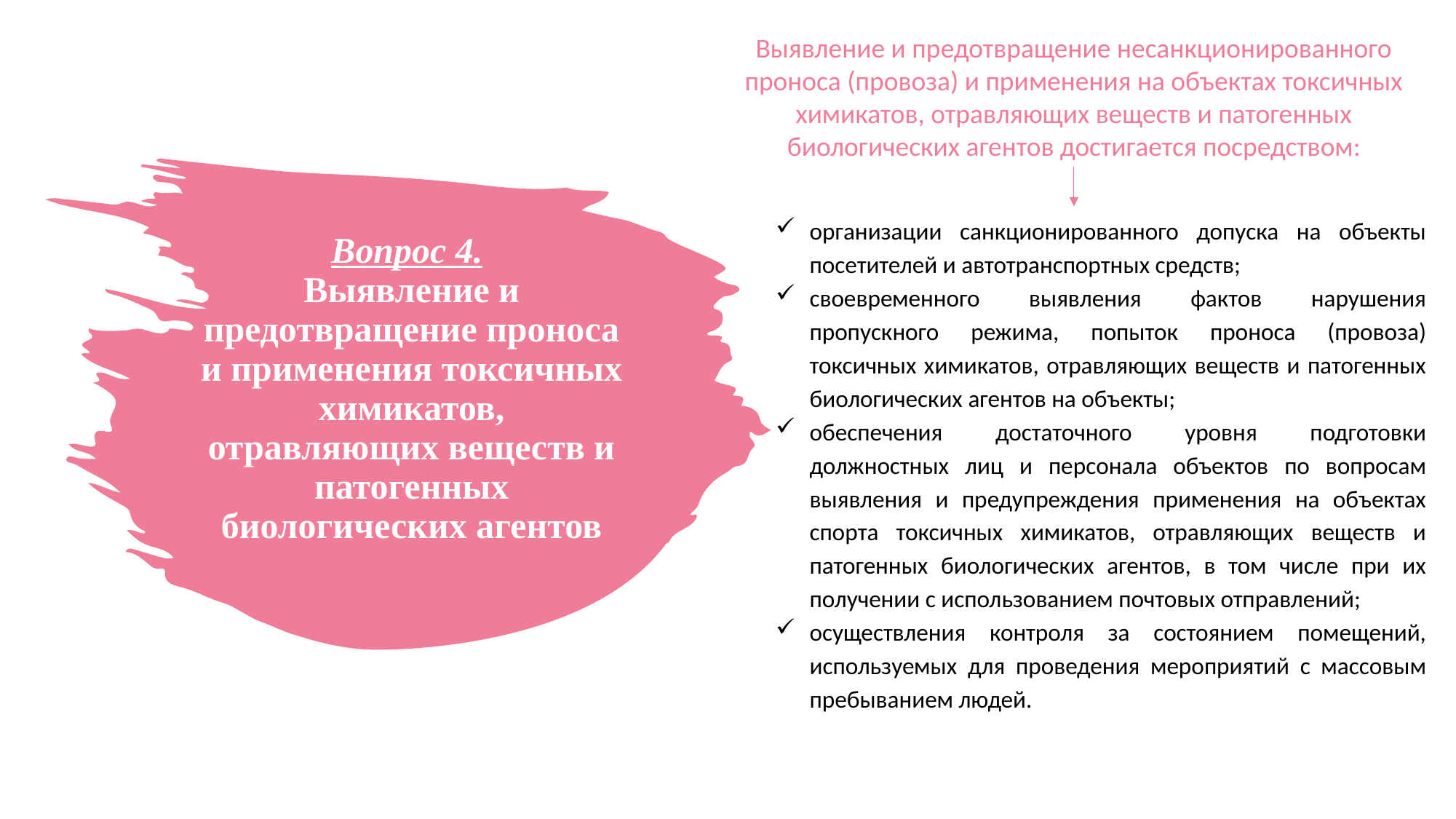

Выявление и предотвращение несанкционированного проноса (провоза) и применения на объектах токсичных химикатов, отравляющих веществ и патогенных биологических агентов достигается посредством:
# Вопрос 4. Выявление и предотвращение проноса и применения токсичных химикатов, отравляющих веществ и патогенных биологических агентов
организации санкционированного допуска на объекты посетителей и автотранспортных средств;
своевременного выявления фактов нарушения пропускного режима, попыток проноса (провоза) токсичных химикатов, отравляющих веществ и патогенных биологических агентов на объекты;
обеспечения достаточного уровня подготовки должностных лиц и персонала объектов по вопросам выявления и предупреждения применения на объектах спорта токсичных химикатов, отравляющих веществ и патогенных биологических агентов, в том числе при их получении с использованием почтовых отправлений;
осуществления контроля за состоянием помещений, используемых для проведения мероприятий с массовым пребыванием людей.